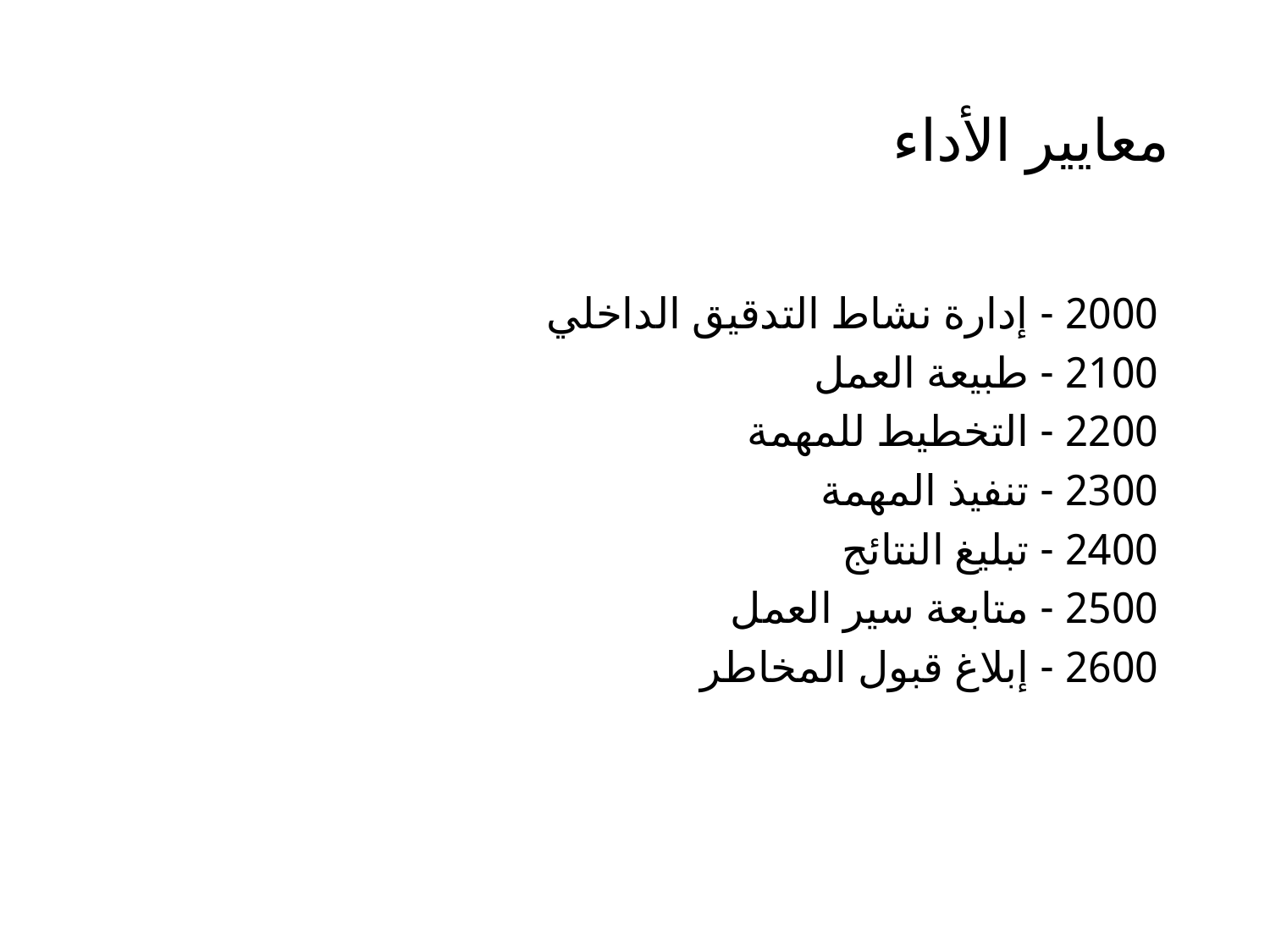

# معايير الأداء
2000 - إدارة نشاط التدقيق الداخلي
2100 - طبيعة العمل
2200 - التخطيط للمهمة
2300 - تنفيذ المهمة
2400 - تبليغ النتائج
2500 - متابعة سير العمل
2600 - إبلاغ قبول المخاطر